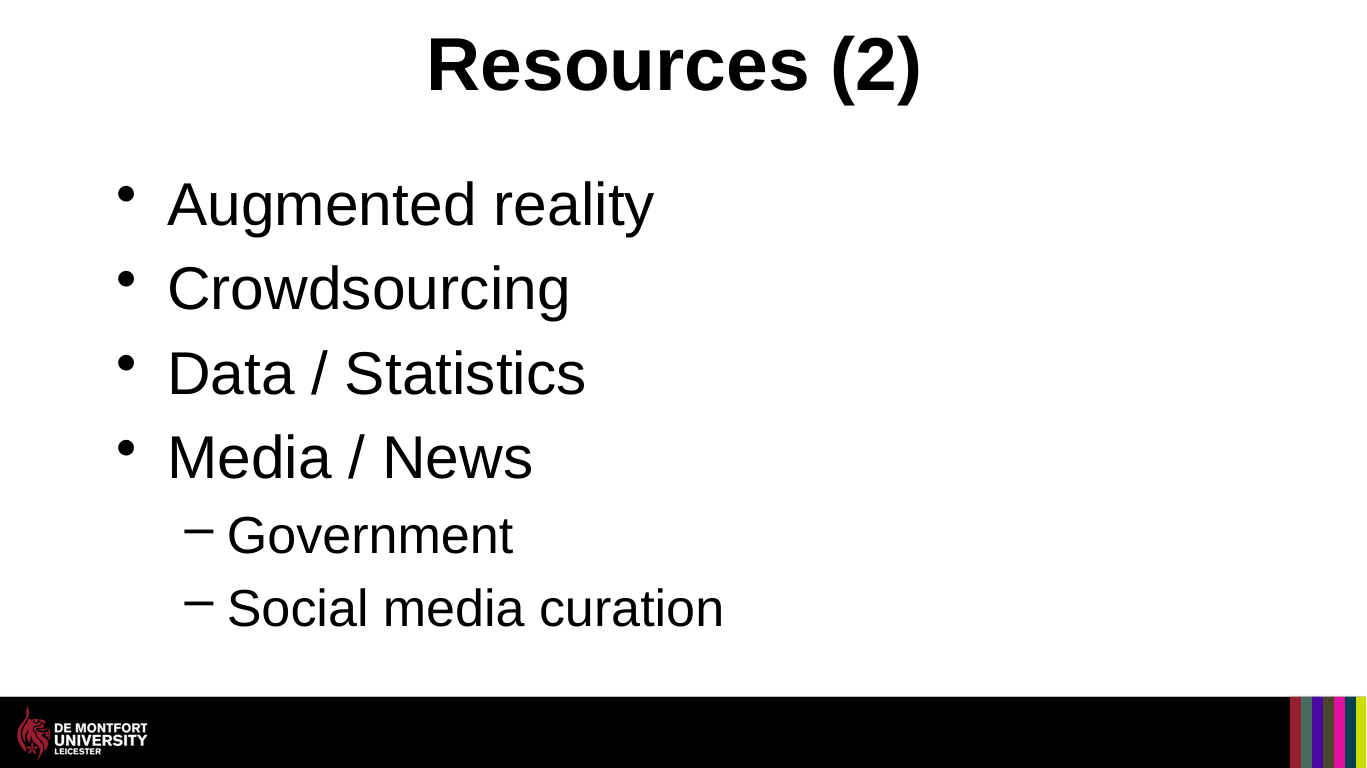

Resources (2)
Augmented reality
Crowdsourcing
Data / Statistics
Media / News
Government
Social media curation